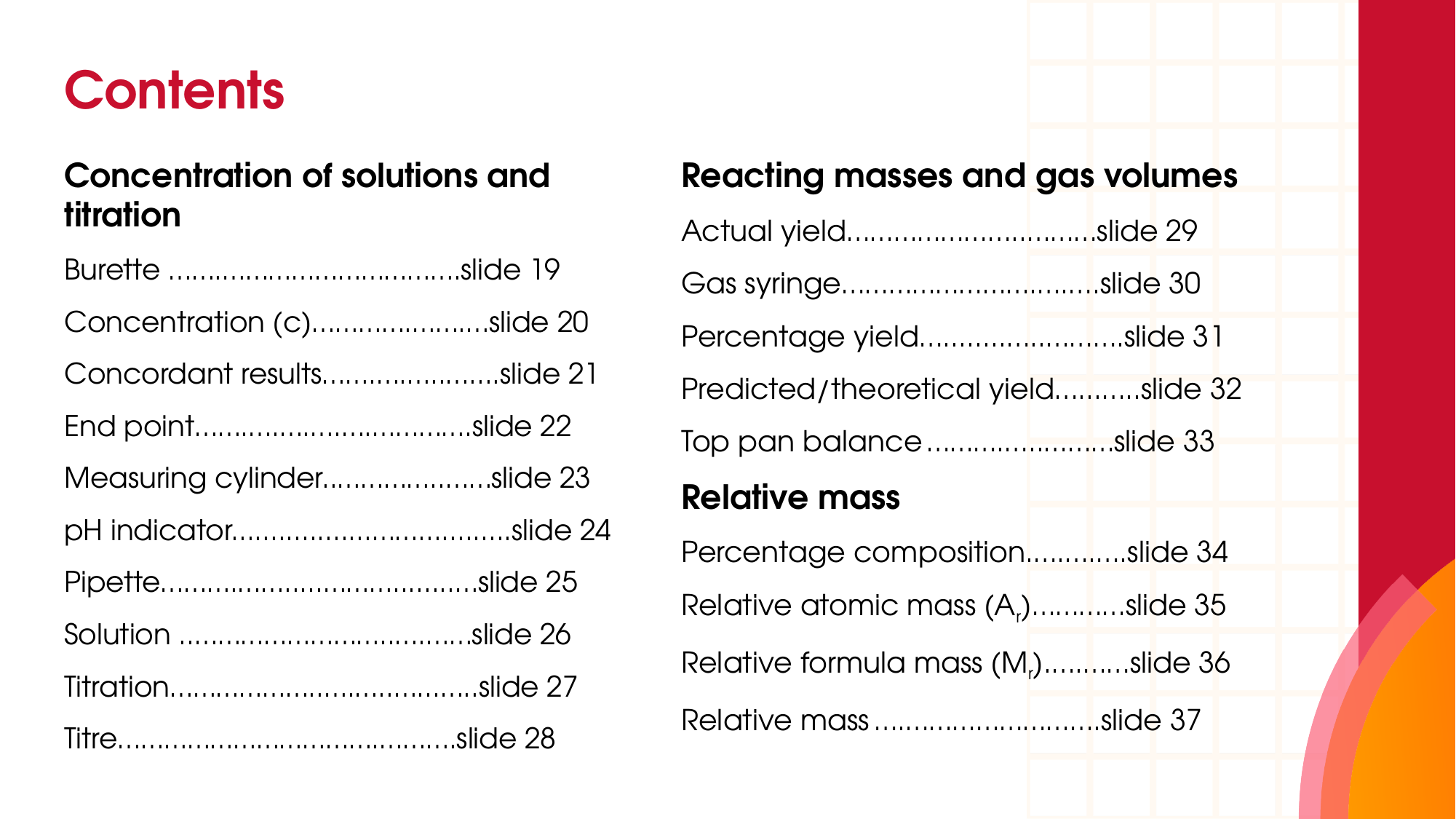

# Contents
Concentration of solutions and titration
Burette …….………………………….slide 19
Concentration (c)………….…….…slide 20
Concordant results…….….…..…....slide 21
End point…….….….….….………….slide 22
Measuring cylinder..…………..……slide 23
pH indicator..................……............slide 24
Pipette……….…….....………........…slide 25
Solution ..……………………..….……slide 26
Titration………………..….…..…...…..slide 27
Titre…………………………….……….slide 28

Reacting masses and gas volumes
Actual yield…………………..………slide 29
Gas syringe…………………….….….slide 30
Percentage yield…........…..……….slide 31
Predicted/theoretical yield…...…..slide 32
Top pan balance ……….…..………slide 33
Relative mass
Percentage composition.….….….slide 34
Relative atomic mass (Ar)…………slide 35
Relative formula mass (Mr).….……slide 36
Relative mass ….…………………….slide 37